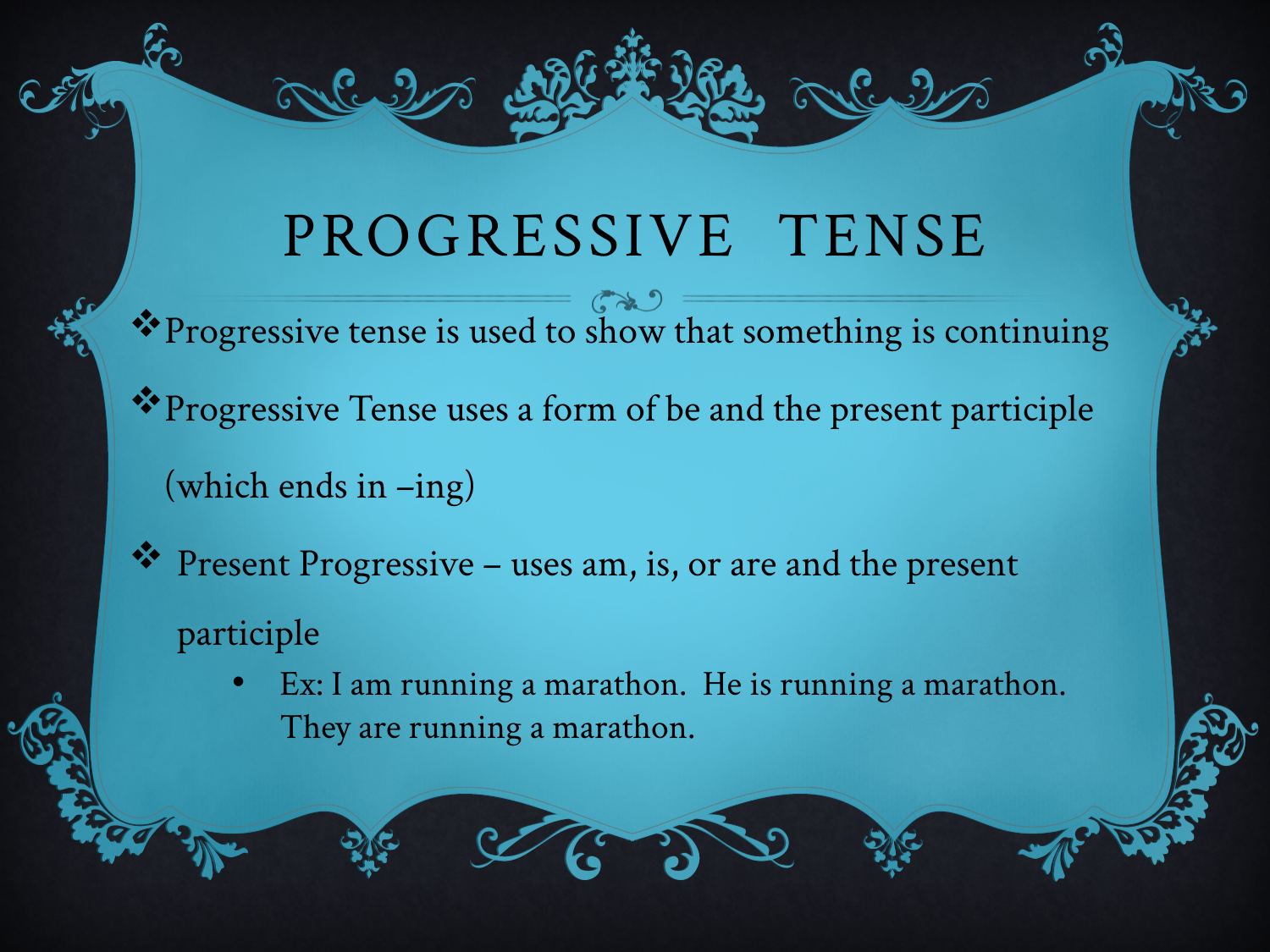

# Progressive  tense
Progressive tense is used to show that something is continuing
Progressive Tense uses a form of be and the present participle
    (which ends in –ing)
Present Progressive – uses am, is, or are and the present participle
Ex: I am running a marathon.  He is running a marathon. They are running a marathon.